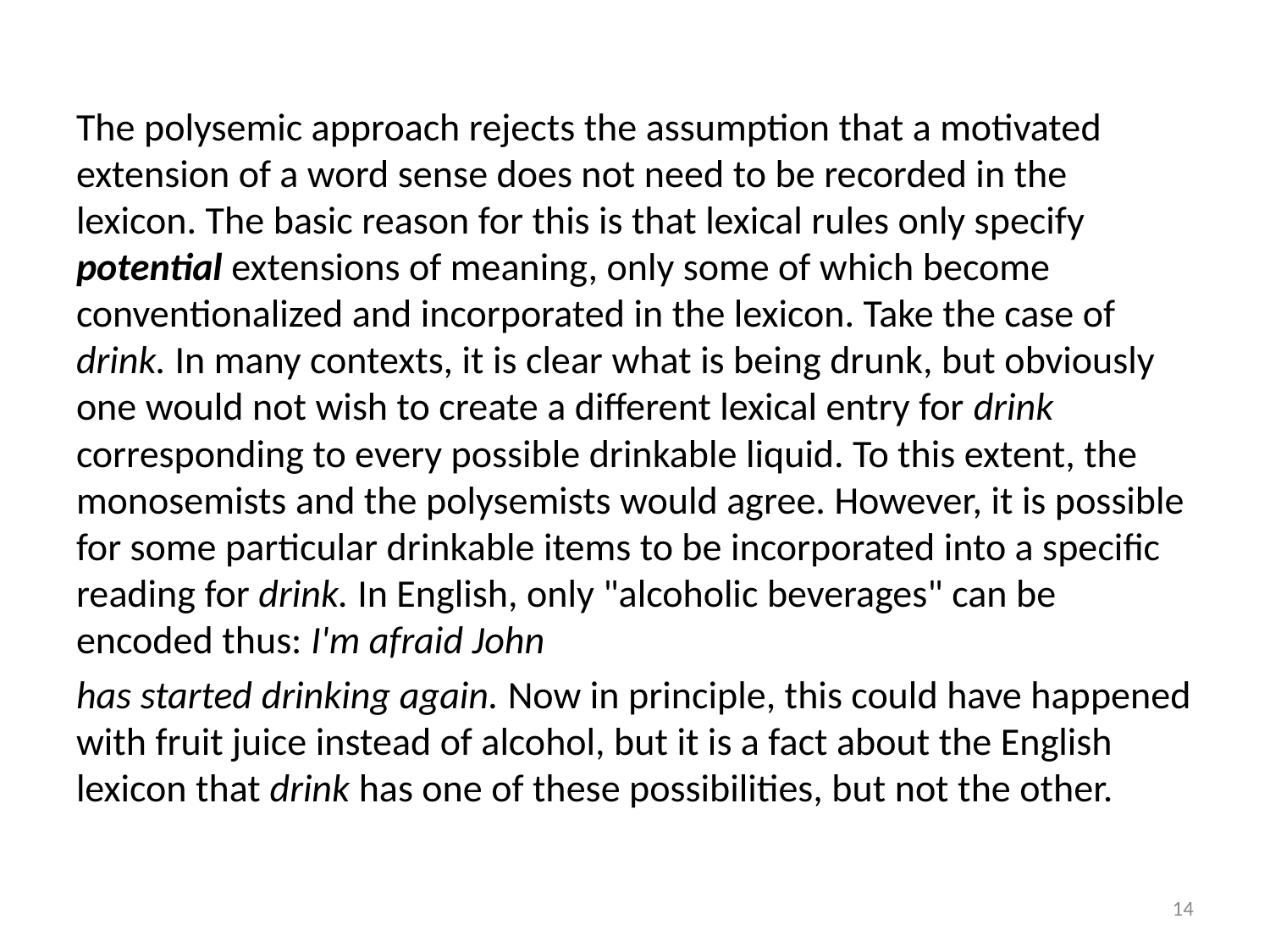

The polysemic approach rejects the assumption that a motivated extension of a word sense does not need to be recorded in the lexicon. The basic reason for this is that lexical rules only specify potential extensions of meaning, only some of which become conventionalized and incorporated in the lexicon. Take the case of drink. In many contexts, it is clear what is being drunk, but obviously one would not wish to create a different lexical entry for drink corresponding to every possible drinkable liquid. To this extent, the monosemists and the polysemists would agree. However, it is possible for some particular drinkable items to be incorporated into a specific reading for drink. In English, only "alcoholic beverages" can be encoded thus: I'm afraid John
has started drinking again. Now in principle, this could have happened with fruit juice instead of alcohol, but it is a fact about the English lexicon that drink has one of these possibilities, but not the other.

14